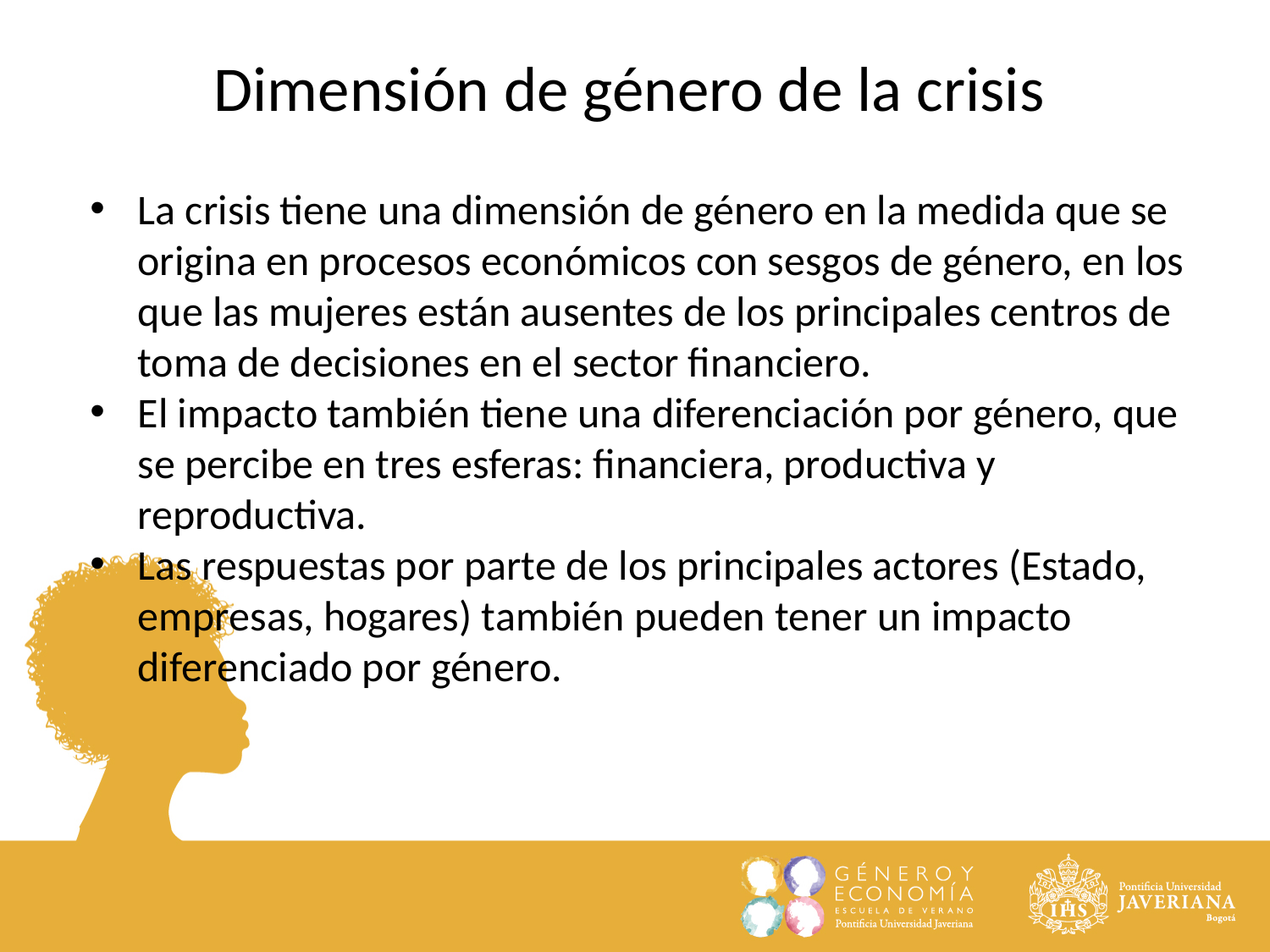

Dimensión de género de la crisis
La crisis tiene una dimensión de género en la medida que se origina en procesos económicos con sesgos de género, en los que las mujeres están ausentes de los principales centros de toma de decisiones en el sector financiero.
El impacto también tiene una diferenciación por género, que se percibe en tres esferas: financiera, productiva y reproductiva.
Las respuestas por parte de los principales actores (Estado, empresas, hogares) también pueden tener un impacto diferenciado por género.